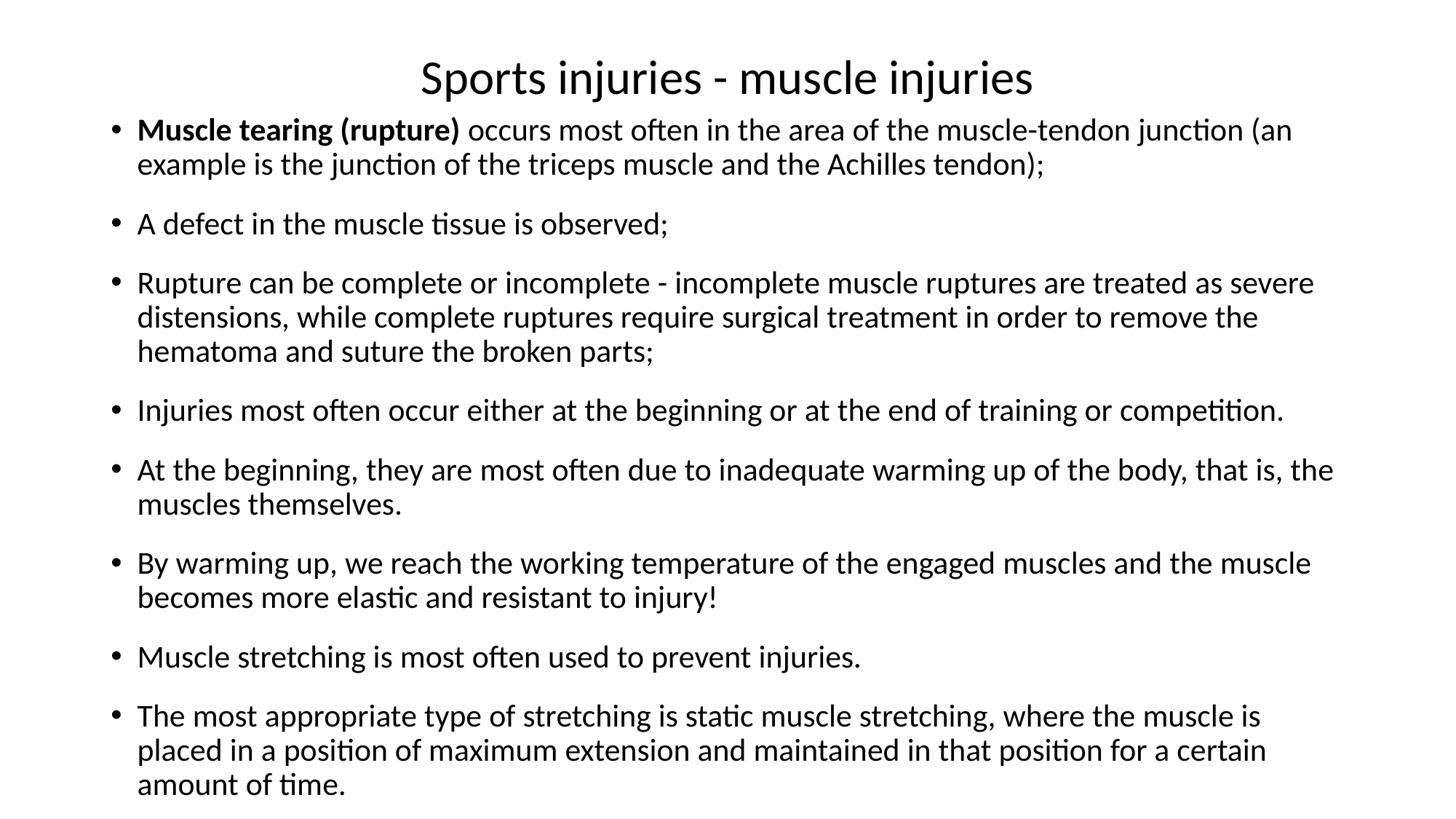

# Sports injuries - muscle injuries
Muscle tearing (rupture) occurs most often in the area of the muscle-tendon junction (an example is the junction of the triceps muscle and the Achilles tendon);
A defect in the muscle tissue is observed;
Rupture can be complete or incomplete - incomplete muscle ruptures are treated as severe distensions, while complete ruptures require surgical treatment in order to remove the hematoma and suture the broken parts;
Injuries most often occur either at the beginning or at the end of training or competition.
At the beginning, they are most often due to inadequate warming up of the body, that is, the muscles themselves.
By warming up, we reach the working temperature of the engaged muscles and the muscle becomes more elastic and resistant to injury!
Muscle stretching is most often used to prevent injuries.
The most appropriate type of stretching is static muscle stretching, where the muscle is placed in a position of maximum extension and maintained in that position for a certain amount of time.